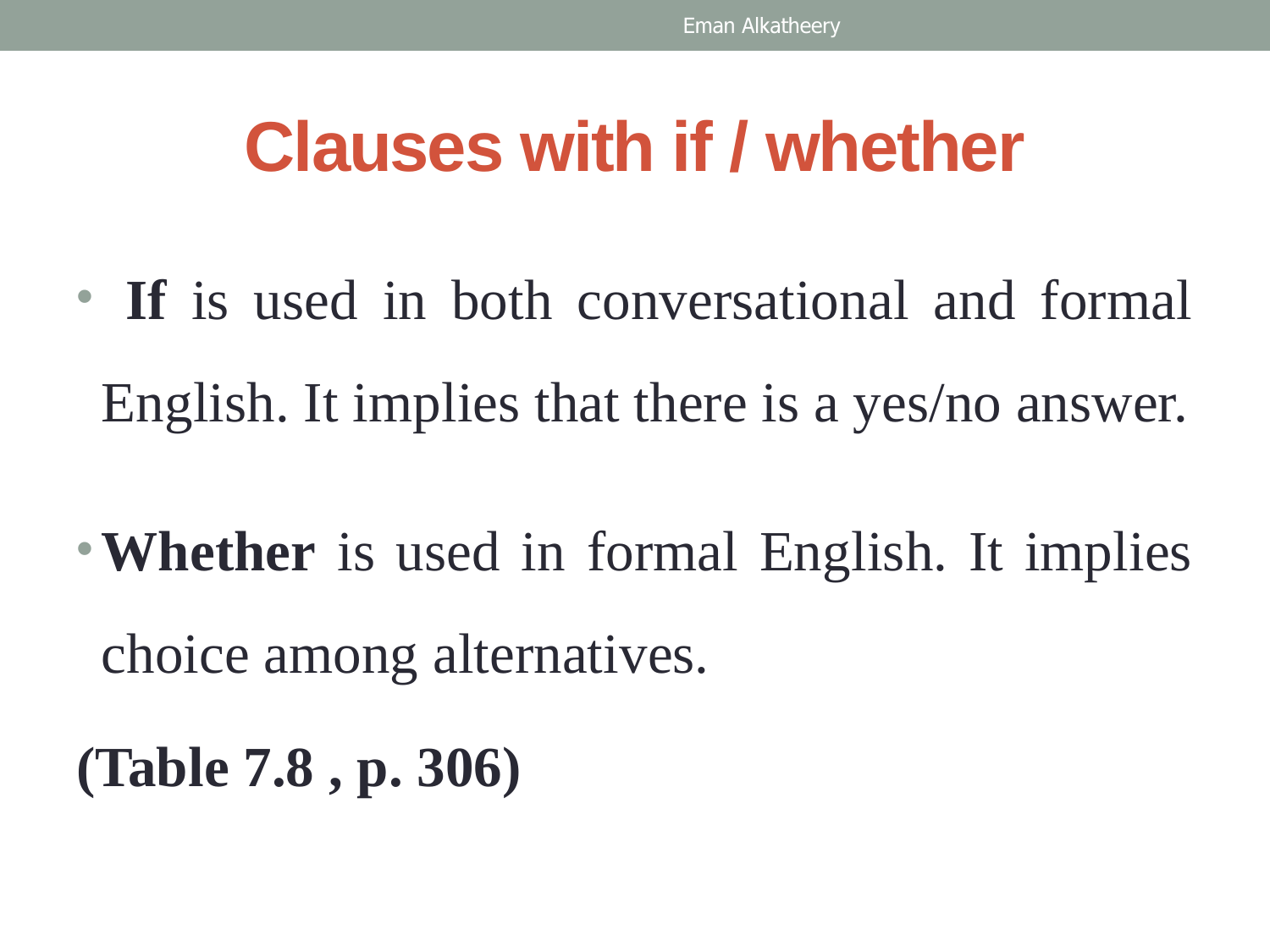

Eman Alkatheery
# Clauses with if / whether
 If is used in both conversational and formal English. It implies that there is a yes/no answer.

Whether is used in formal English. It implies choice among alternatives.
(Table 7.8 , p. 306)